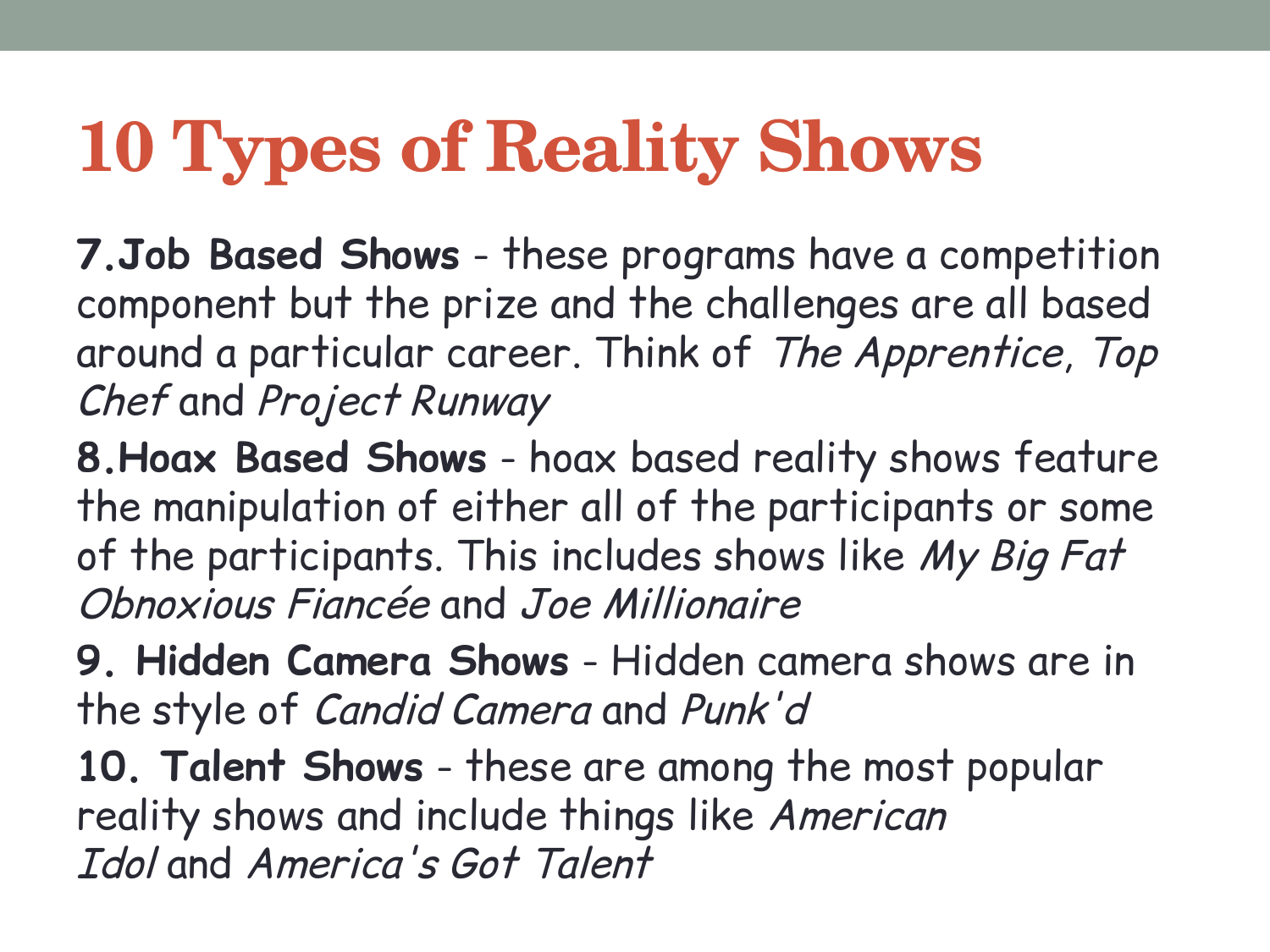

# 10 Types of Reality Shows
7.Job Based Shows - these programs have a competition component but the prize and the challenges are all based around a particular career. Think of The Apprentice, Top Chef and Project Runway
8.Hoax Based Shows - hoax based reality shows feature the manipulation of either all of the participants or some of the participants. This includes shows like My Big Fat Obnoxious Fiancée and Joe Millionaire
9. Hidden Camera Shows - Hidden camera shows are in the style of Candid Camera and Punk'd
10. Talent Shows - these are among the most popular reality shows and include things like American Idol and America's Got Talent